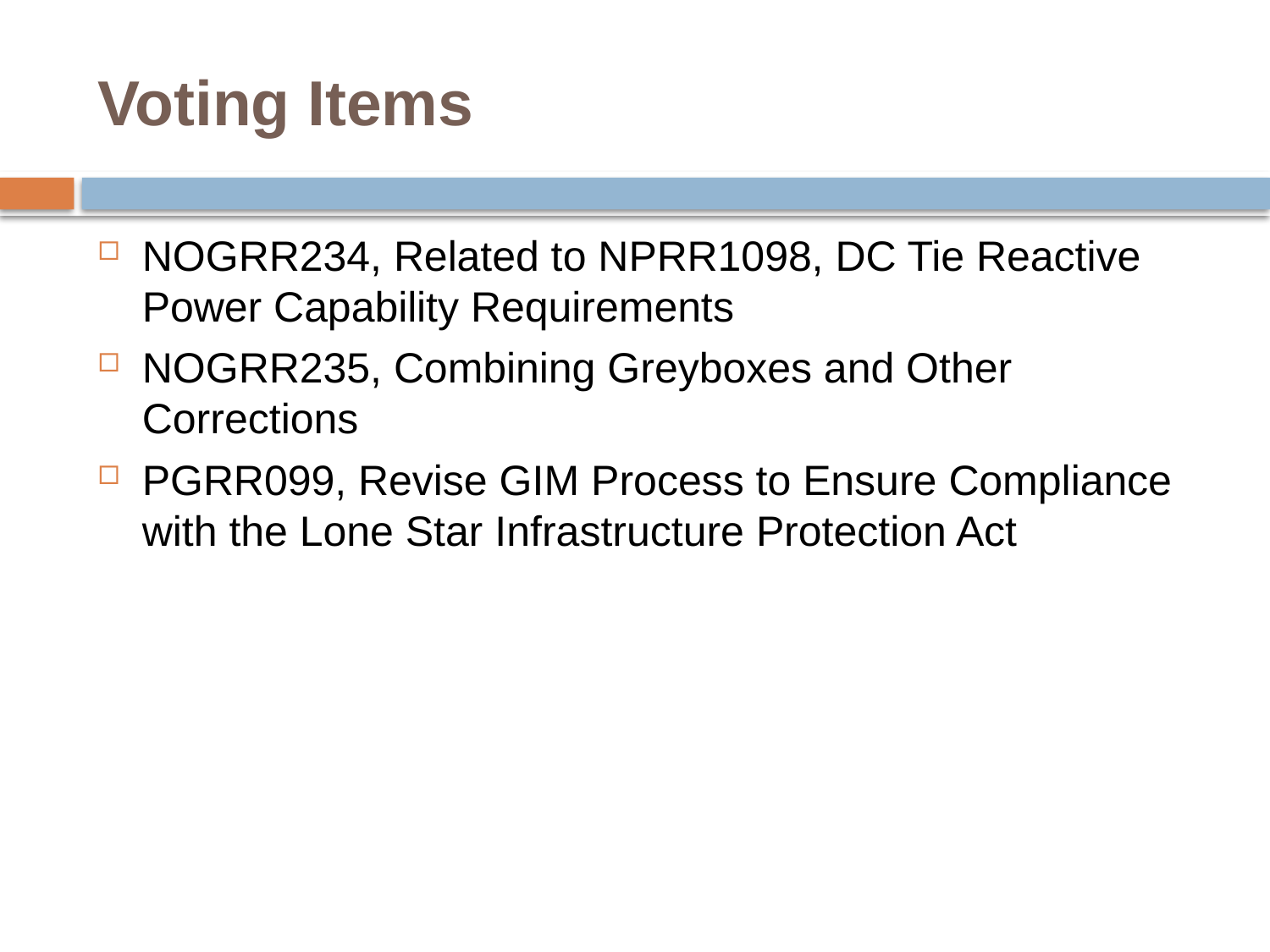

# Voting Items
NOGRR234, Related to NPRR1098, DC Tie Reactive Power Capability Requirements
NOGRR235, Combining Greyboxes and Other Corrections
PGRR099, Revise GIM Process to Ensure Compliance with the Lone Star Infrastructure Protection Act